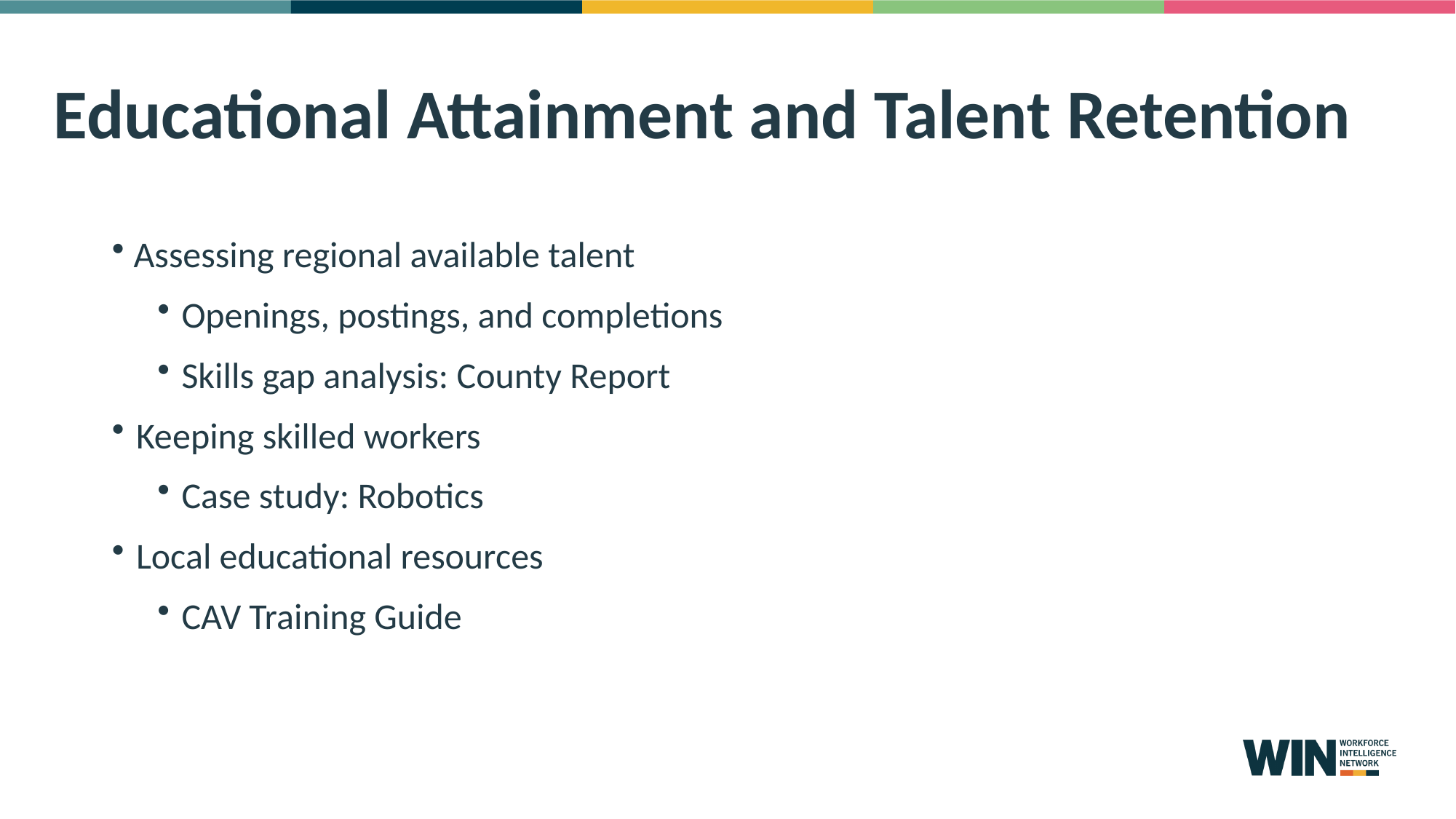

Educational Attainment and Talent Retention
Assessing regional available talent
Openings, postings, and completions
Skills gap analysis: County Report
Keeping skilled workers
Case study: Robotics
Local educational resources
CAV Training Guide